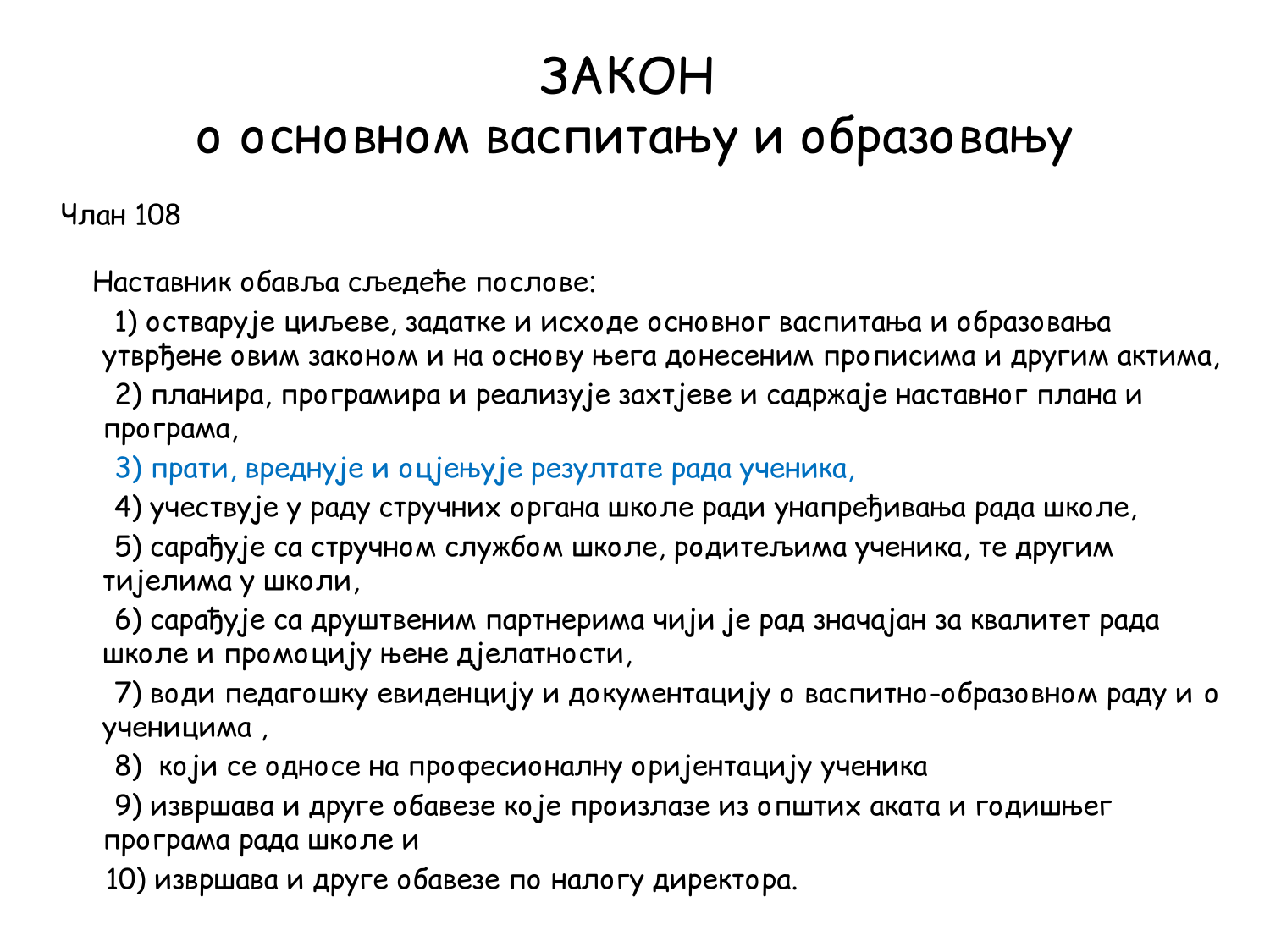

# ЗАКОН о основном васпитању и образовању
 Члан 108

     Наставник обавља сљедеће послове:
       1) остварује циљеве, задатке и исходе основног васпитања и образовања утврђене овим законом и на основу њега донесеним прописима и другим актима,
       2) планира, програмира и реализује захтјеве и садржаје наставног плана и програма,
       3) прати, вреднује и оцјењује резултате рада ученика,
       4) учествује у раду стручних органа школе ради унапређивања рада школе,
       5) сарађује са стручном службом школе, родитељима ученика, те другим тијелима у школи,
       6) сарађује са друштвеним партнерима чији је рад значајан за квалитет рада школе и промоцију њене дјелатности,
       7) води педагошку евиденцију и документацију о васпитно-образовном раду и о ученицима ,
       8)  који се односе на професионалну оријентацију ученика
       9) извршава и друге обавезе које произлазе из општих аката и годишњег програма рада школе и
      10) извршава и друге обавезе по налогу директора.